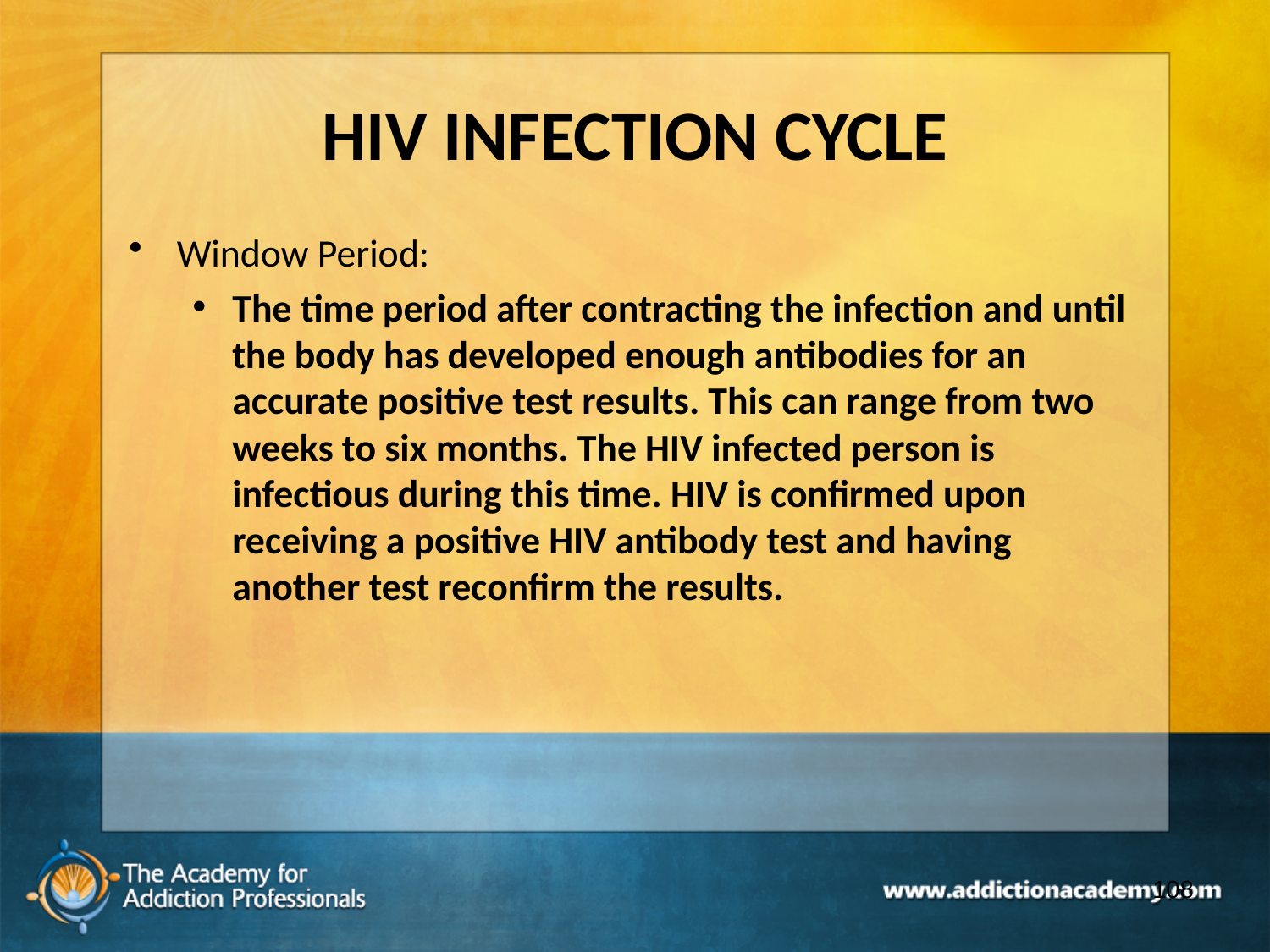

# HIV INFECTION CYCLE
Window Period:
The time period after contracting the infection and until the body has developed enough antibodies for an accurate positive test results. This can range from two weeks to six months. The HIV infected person is infectious during this time. HIV is confirmed upon receiving a positive HIV antibody test and having another test reconfirm the results.
108